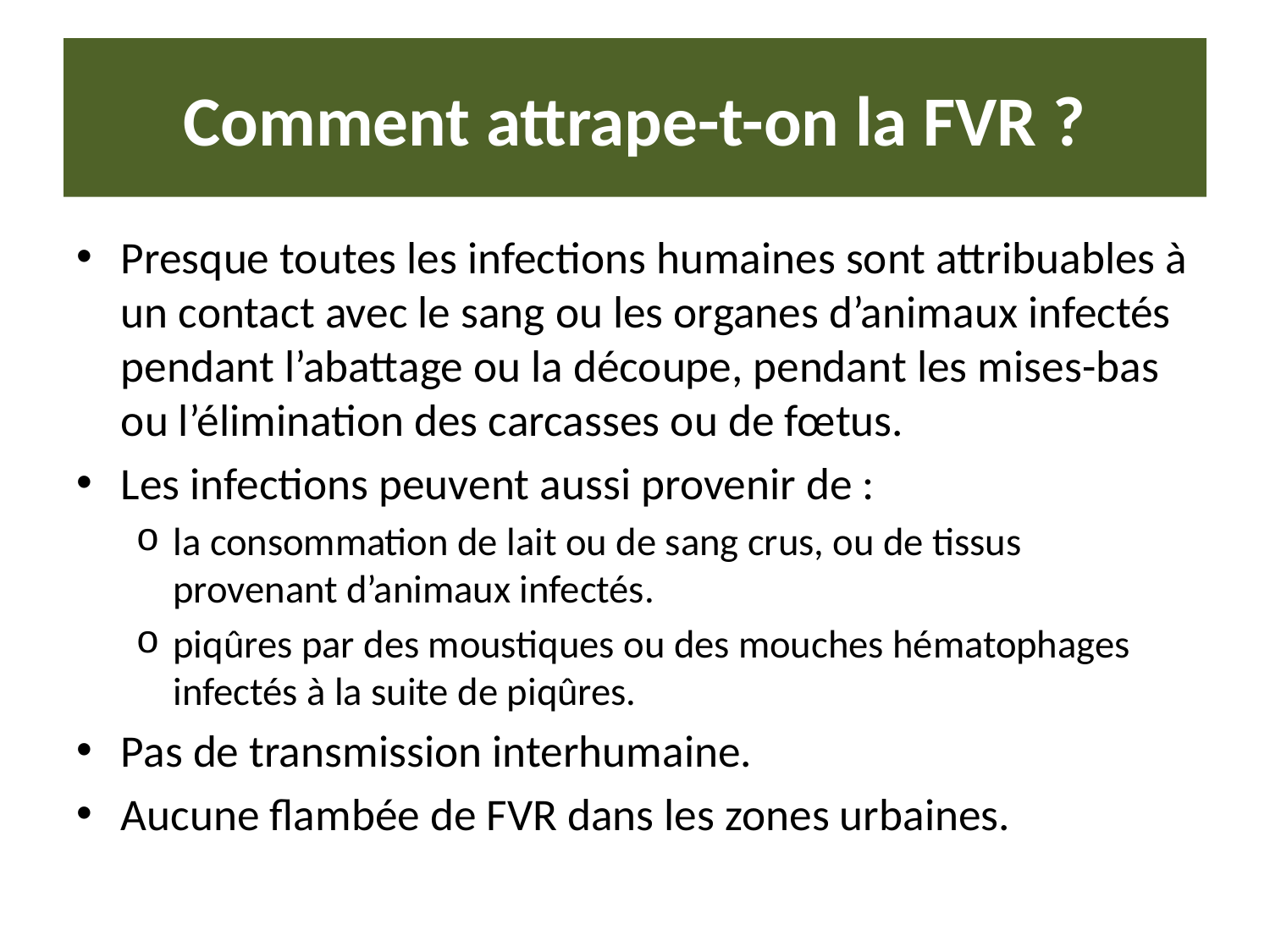

# Comment attrape-t-on la FVR ?
Presque toutes les infections humaines sont attribuables à un contact avec le sang ou les organes d’animaux infectés pendant l’abattage ou la découpe, pendant les mises-bas ou l’élimination des carcasses ou de fœtus.
Les infections peuvent aussi provenir de :
la consommation de lait ou de sang crus, ou de tissus provenant d’animaux infectés.
piqûres par des moustiques ou des mouches hématophages infectés à la suite de piqûres.
Pas de transmission interhumaine.
Aucune flambée de FVR dans les zones urbaines.